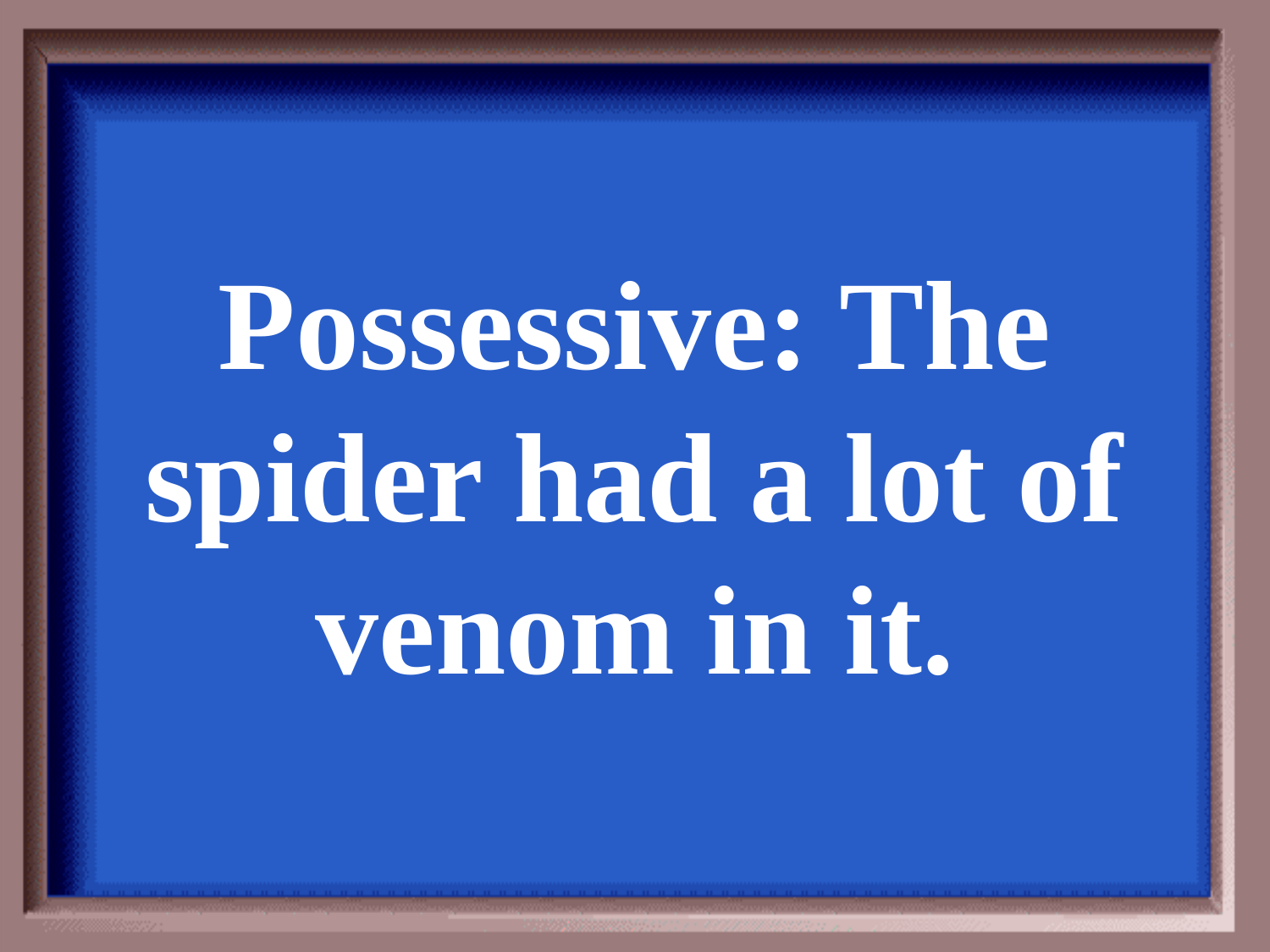

Possessive: The spider had a lot of venom in it.